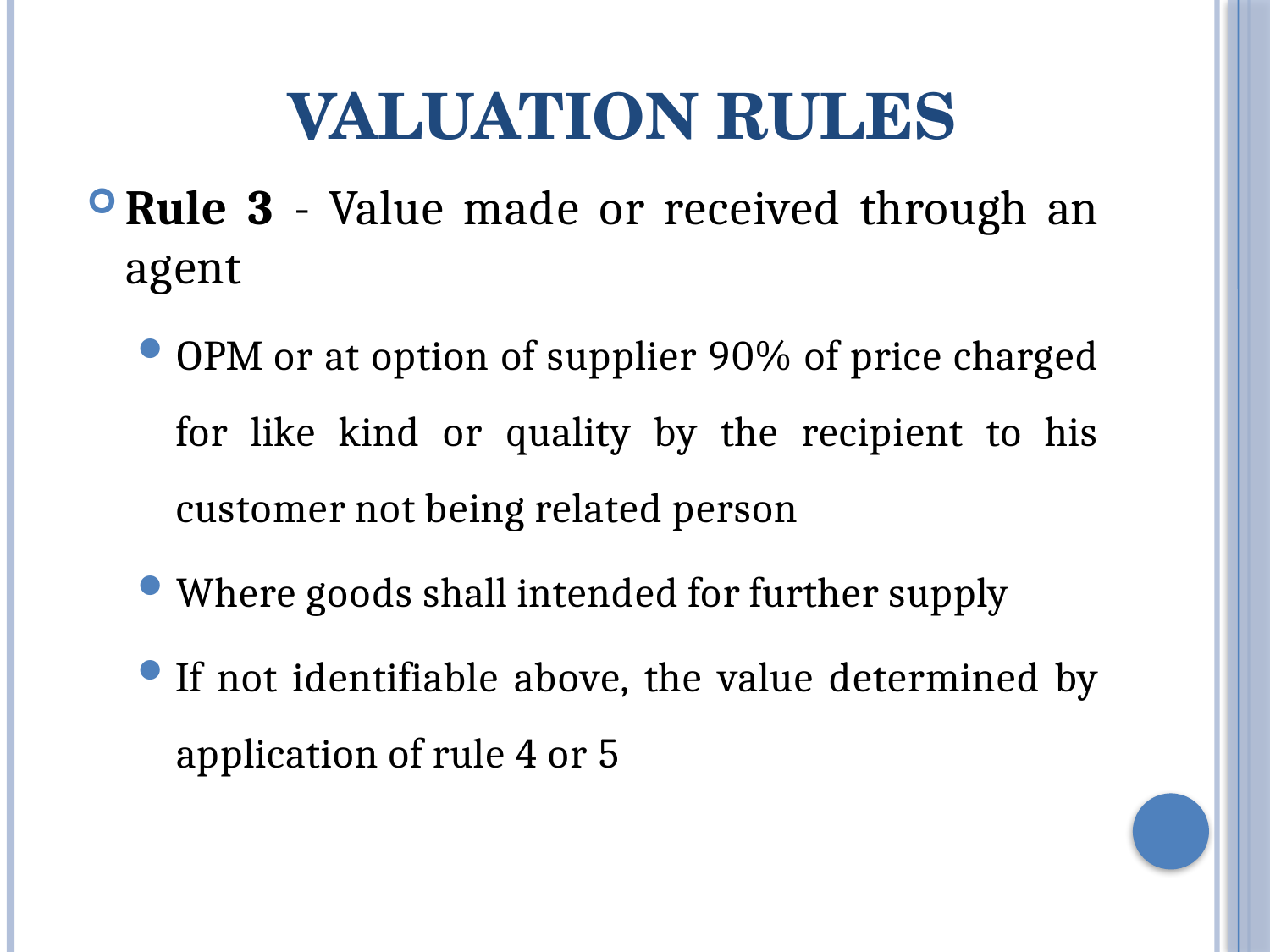

# Valuation Rules
Rule 3 - Value made or received through an agent
OPM or at option of supplier 90% of price charged for like kind or quality by the recipient to his customer not being related person
Where goods shall intended for further supply
If not identifiable above, the value determined by application of rule 4 or 5